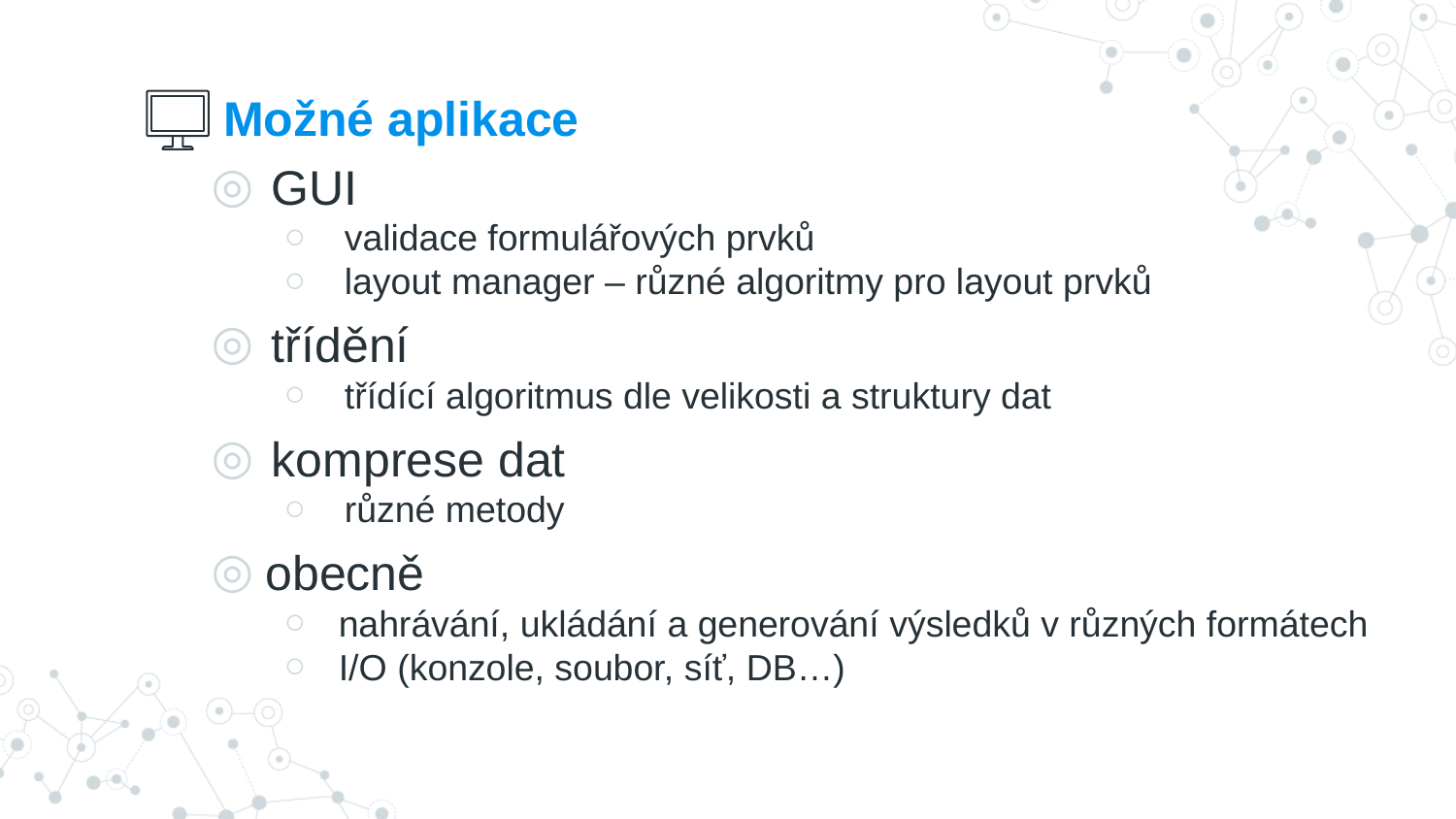

# Možné aplikace

GUI
validace formulářových prvků
layout manager – různé algoritmy pro layout prvků
třídění
třídící algoritmus dle velikosti a struktury dat
komprese dat
různé metody
obecně
nahrávání, ukládání a generování výsledků v různých formátech
I/O (konzole, soubor, síť, DB…)